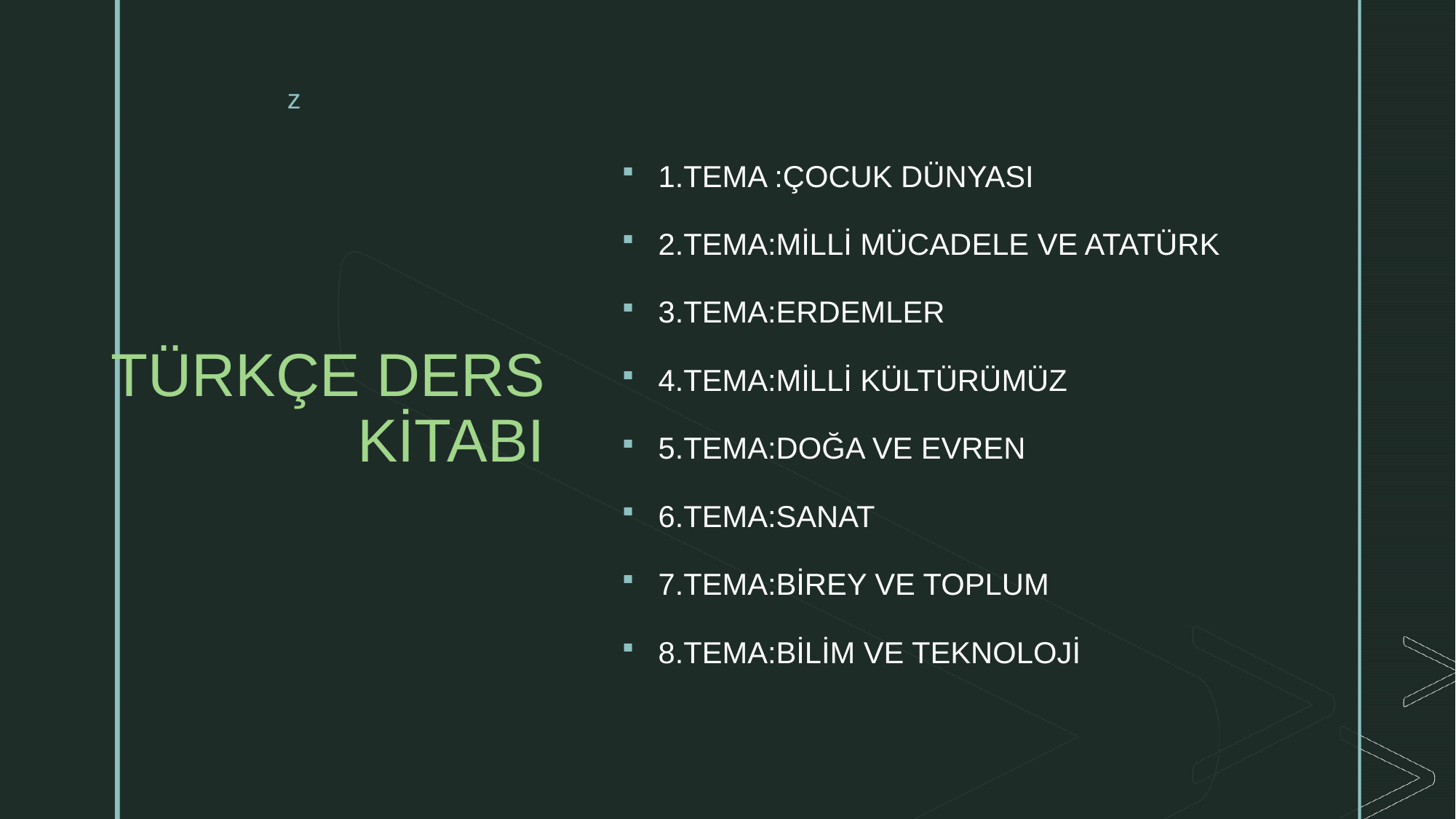

1.TEMA :ÇOCUK DÜNYASI
2.TEMA:MİLLİ MÜCADELE VE ATATÜRK
3.TEMA:ERDEMLER
4.TEMA:MİLLİ KÜLTÜRÜMÜZ
5.TEMA:DOĞA VE EVREN
6.TEMA:SANAT
7.TEMA:BİREY VE TOPLUM
8.TEMA:BİLİM VE TEKNOLOJİ
# TÜRKÇE DERS KİTABI